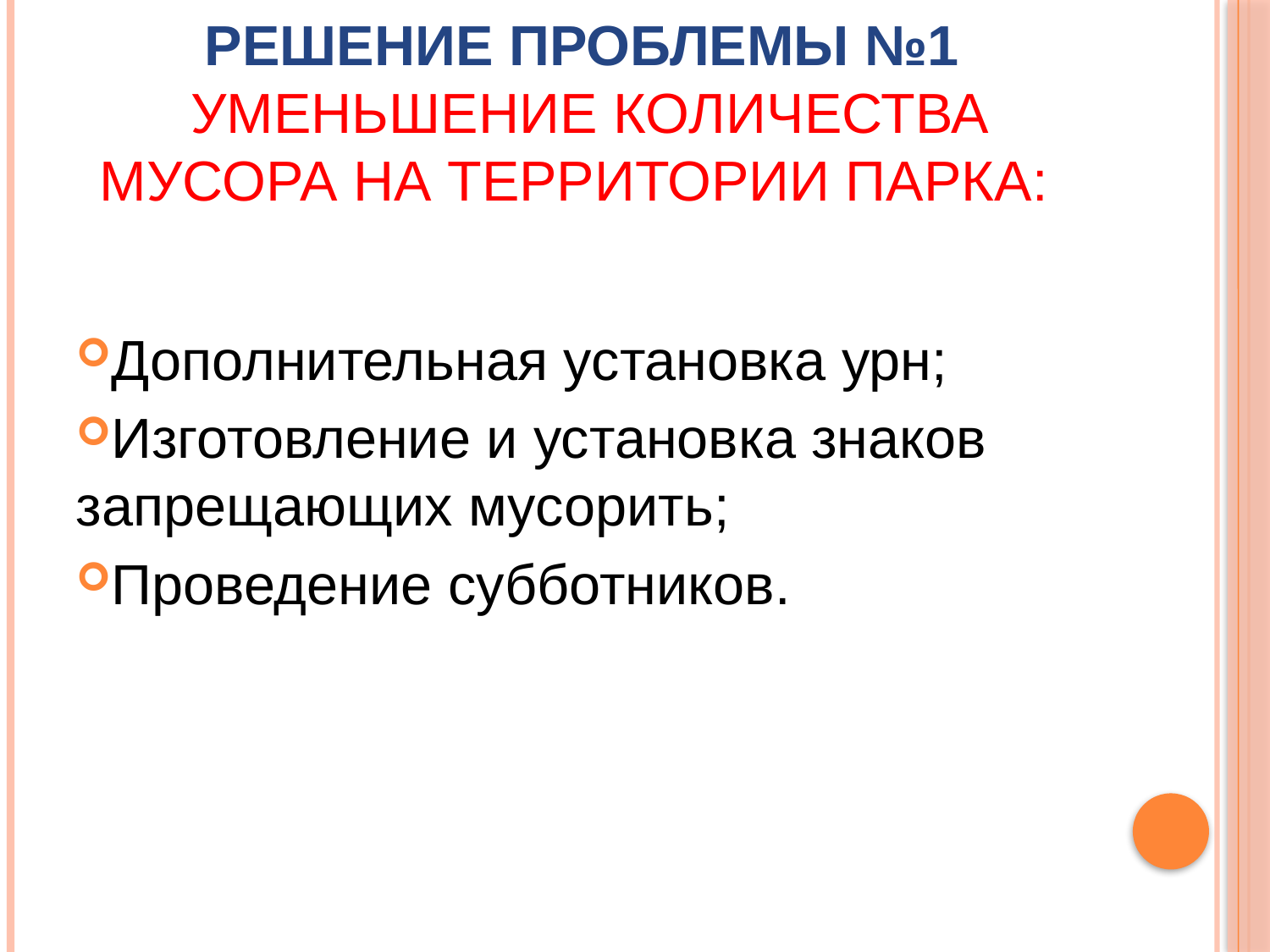

# Решение проблемы №1 Уменьшение количества мусора на территории парка:
Дополнительная установка урн;
Изготовление и установка знаков запрещающих мусорить;
Проведение субботников.